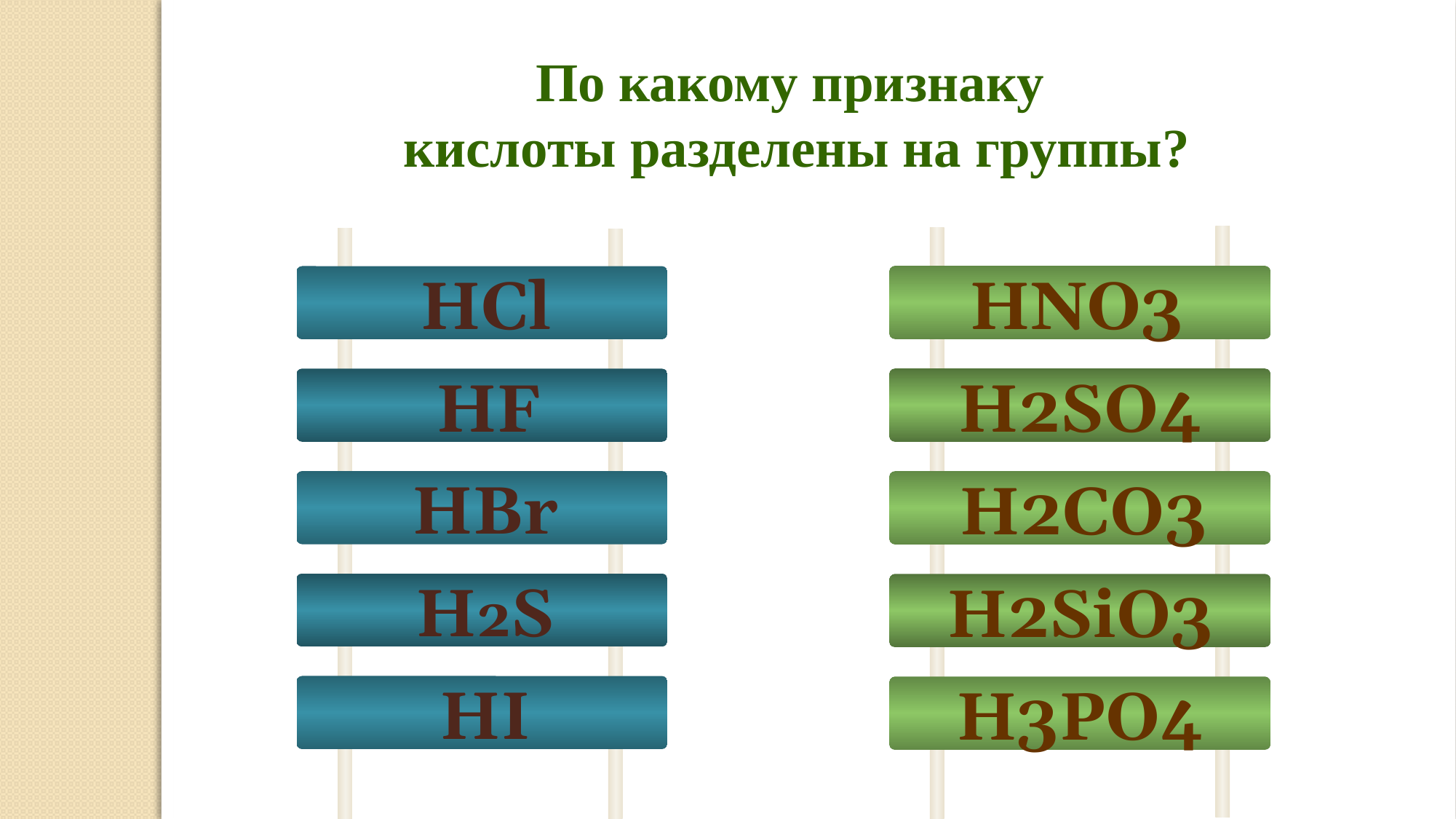

По какому признаку
кислоты разделены на группы?

HNO3
H2SO4
 H2CO3
H2SiO3
H3PO4

 HCl
 HF
 HBr
 H2S
 HI